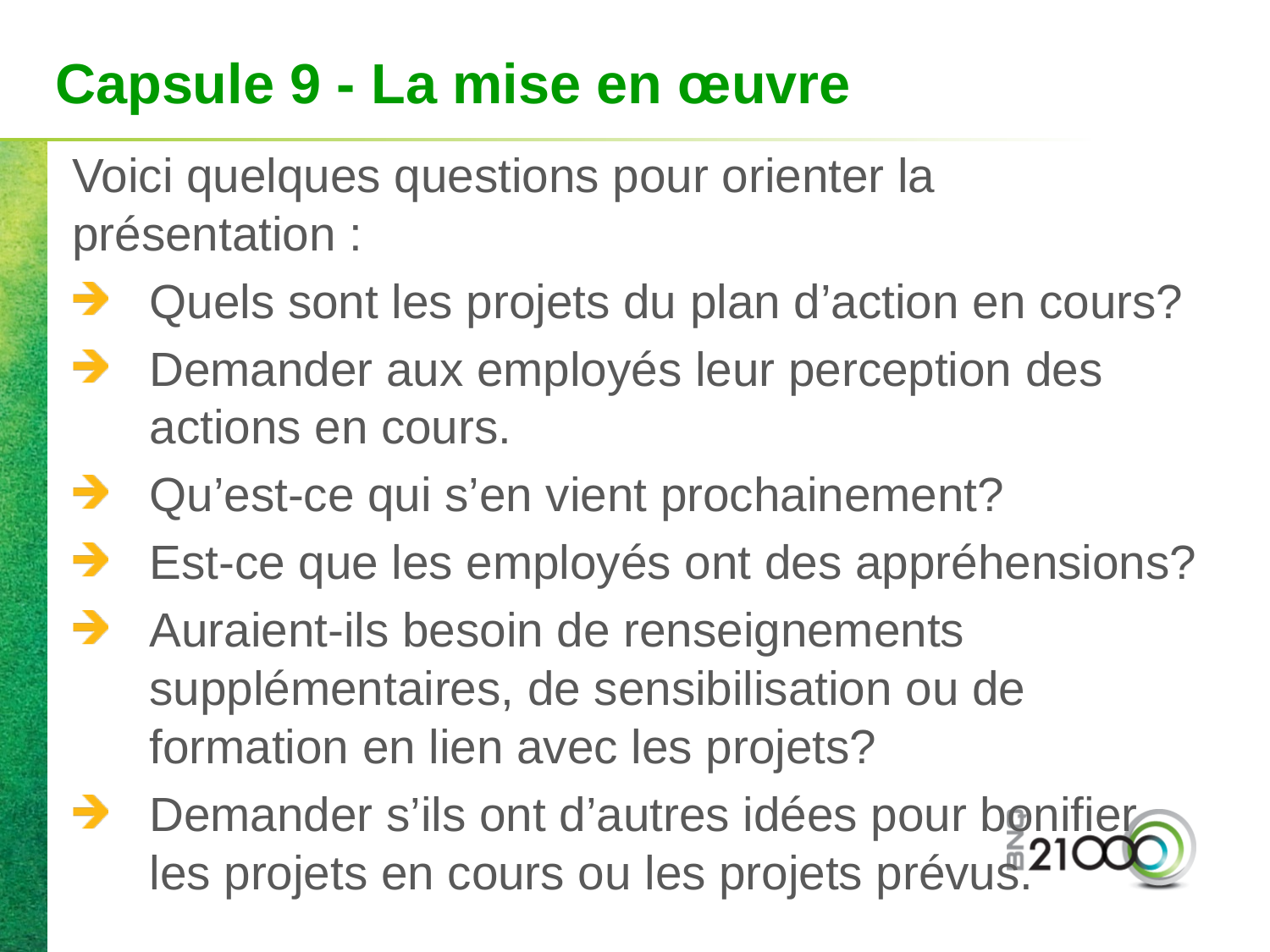

# Capsule 9 - La mise en œuvre
Voici quelques questions pour orienter la présentation :
Quels sont les projets du plan d’action en cours?
Demander aux employés leur perception des actions en cours.
Qu’est-ce qui s’en vient prochainement?
Est-ce que les employés ont des appréhensions?
Auraient-ils besoin de renseignements supplémentaires, de sensibilisation ou de formation en lien avec les projets?
Demander s’ils ont d’autres idées pour bonifier les projets en cours ou les projets prévus.